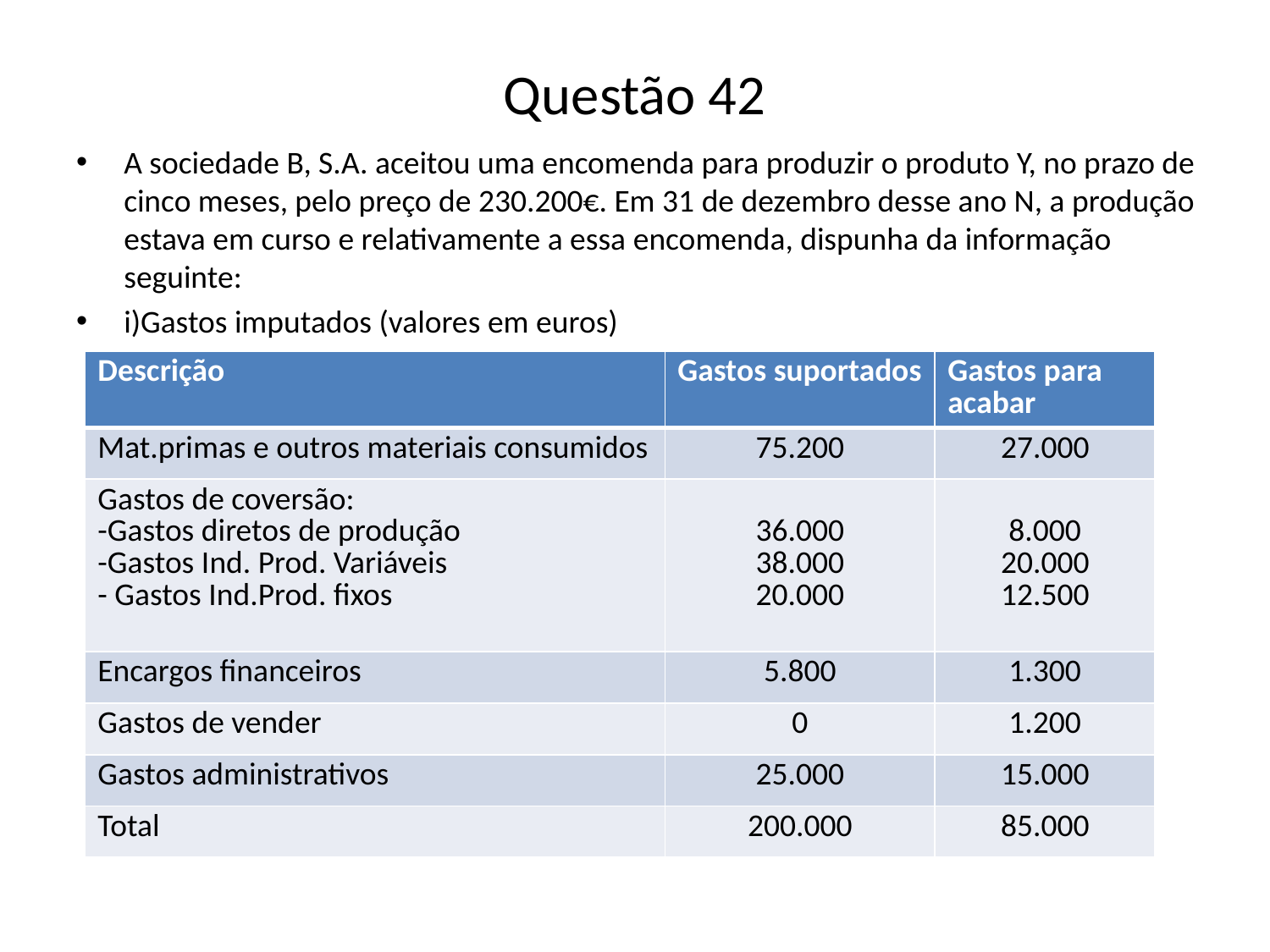

# Questão 42
A sociedade B, S.A. aceitou uma encomenda para produzir o produto Y, no prazo de cinco meses, pelo preço de 230.200€. Em 31 de dezembro desse ano N, a produção estava em curso e relativamente a essa encomenda, dispunha da informação seguinte:
i)Gastos imputados (valores em euros)

| Descrição | Gastos suportados | Gastos para acabar |
| --- | --- | --- |
| Mat.primas e outros materiais consumidos | 75.200 | 27.000 |
| Gastos de coversão: -Gastos diretos de produção -Gastos Ind. Prod. Variáveis - Gastos Ind.Prod. fixos | 36.000 38.000 20.000 | 8.000 20.000 12.500 |
| Encargos financeiros | 5.800 | 1.300 |
| Gastos de vender | 0 | 1.200 |
| Gastos administrativos | 25.000 | 15.000 |
| Total | 200.000 | 85.000 |